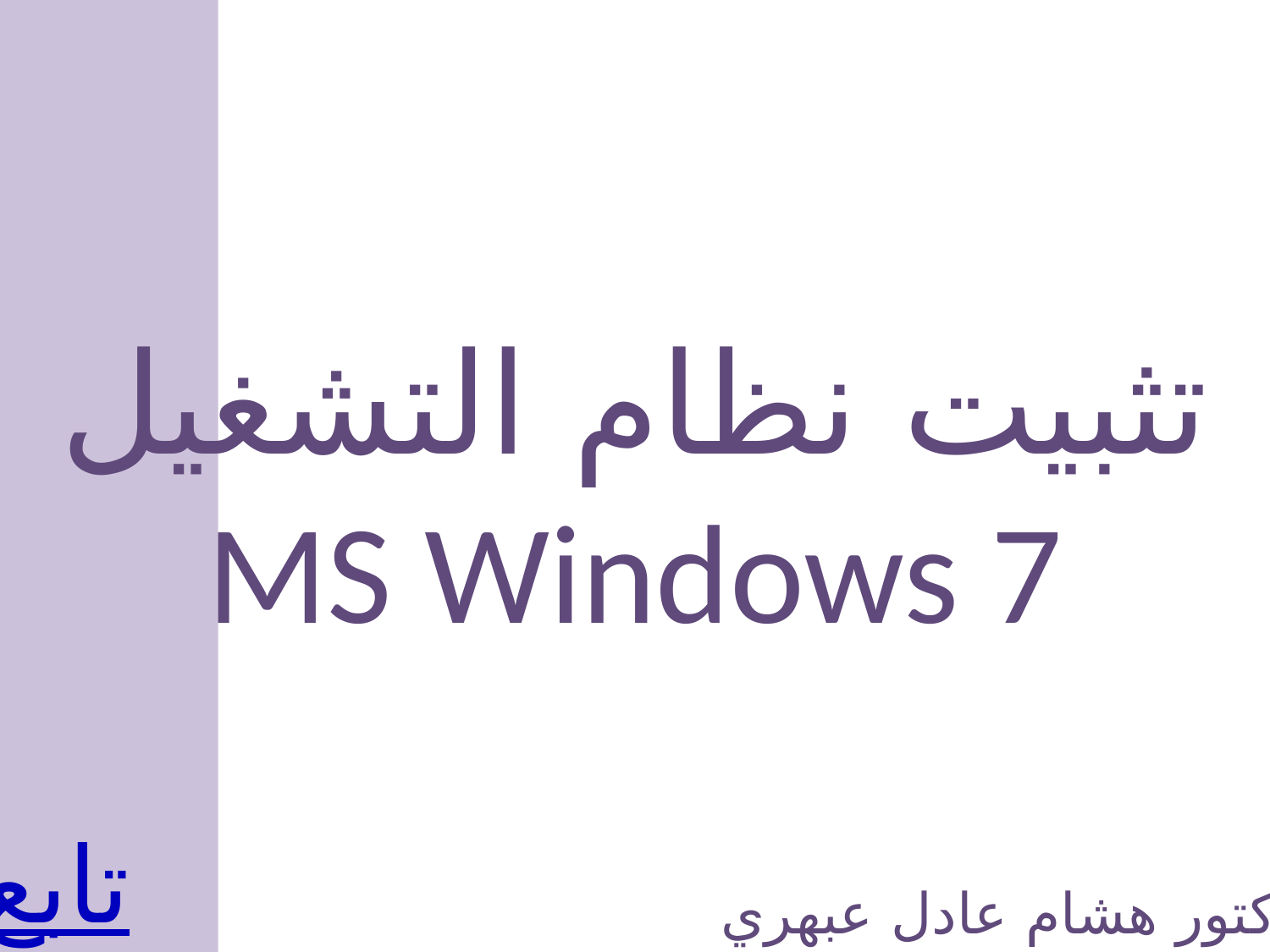

تثبيت نظام التشغيل
MS Windows 7
تابع
الدكتور هشام عادل عبهري